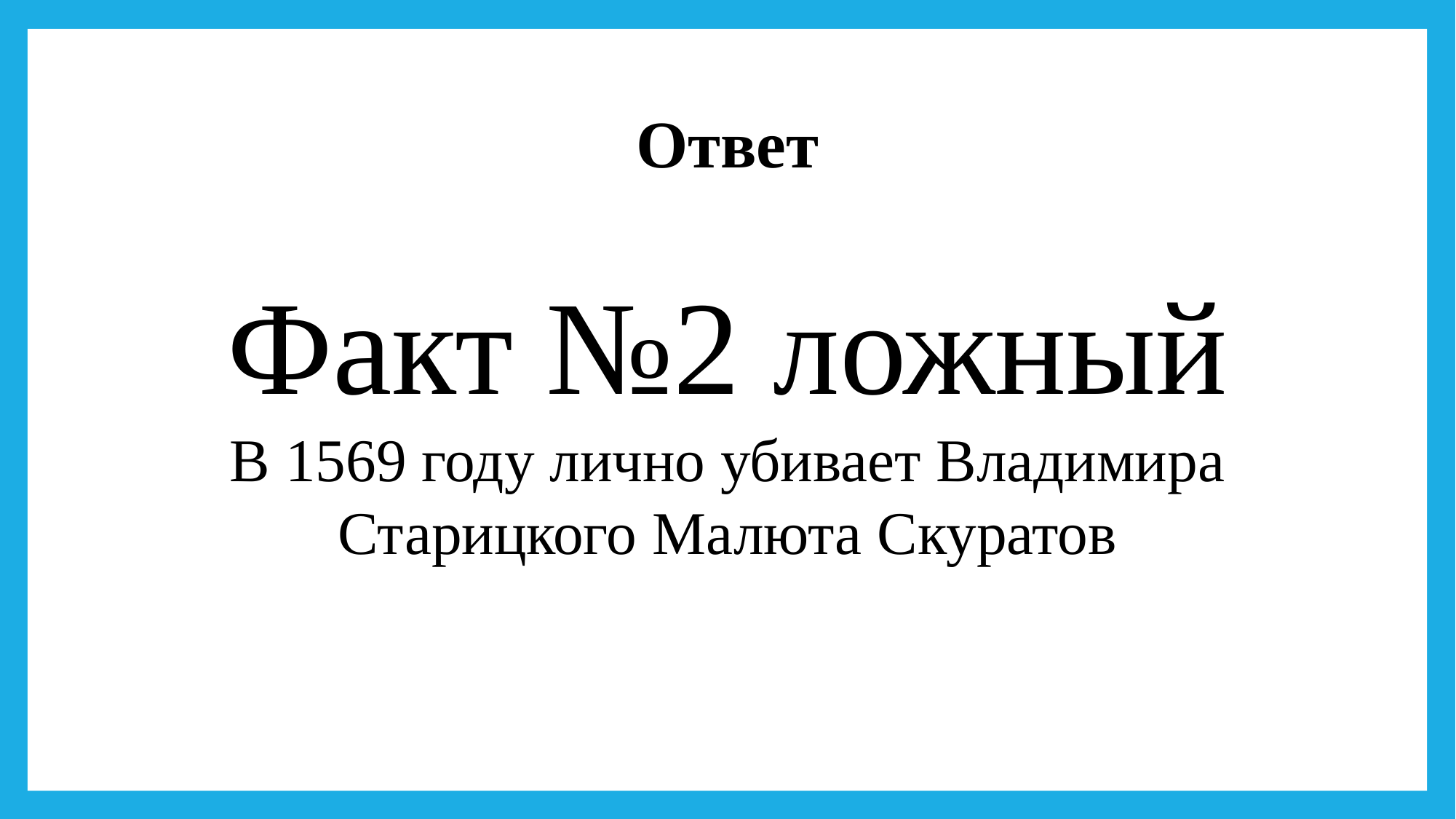

Ответ

Факт №2 ложный
В 1569 году лично убивает Владимира Старицкого Малюта Скуратов